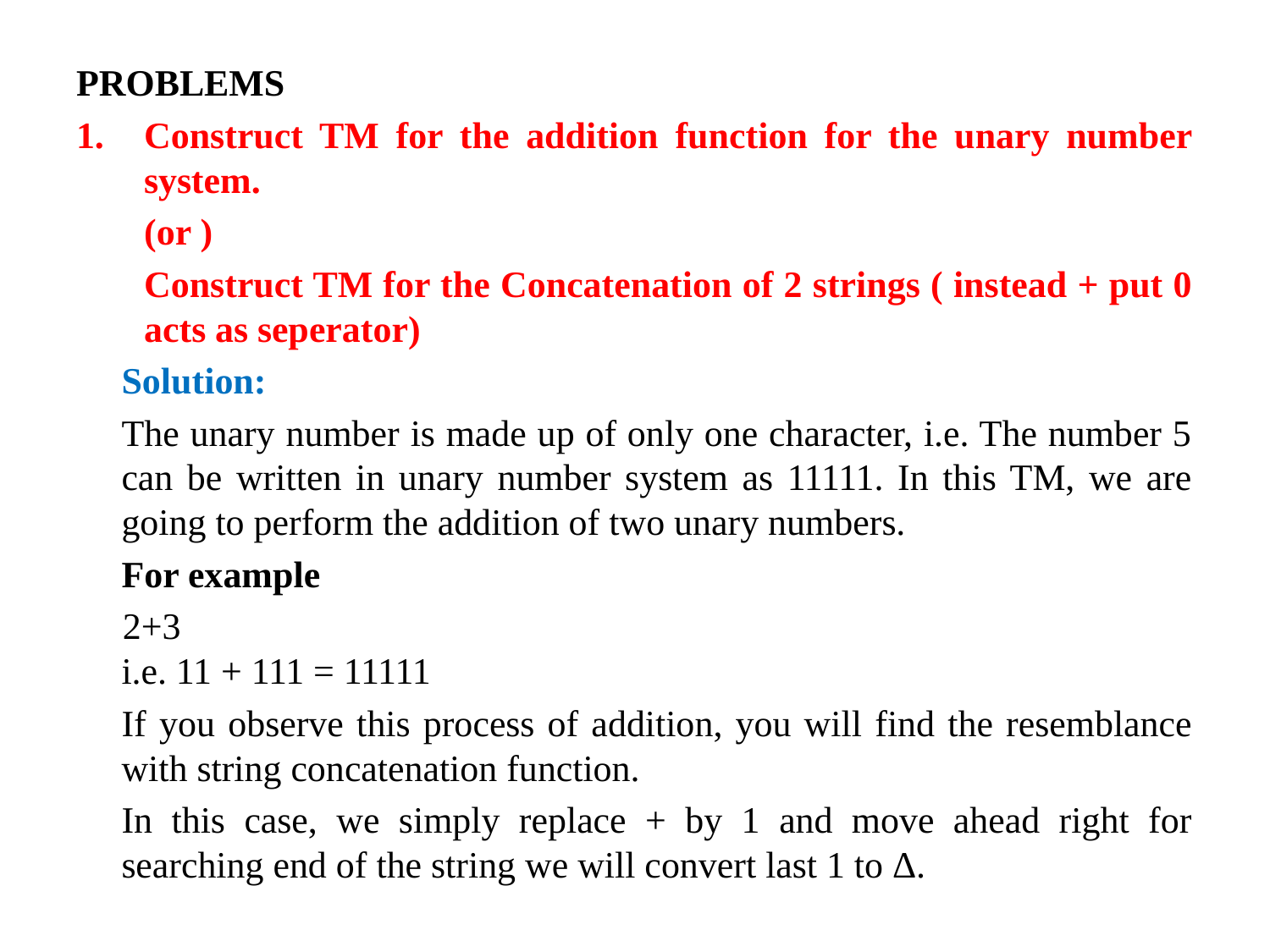

PROBLEMS
Construct TM for the addition function for the unary number system.
				(or )
	Construct TM for the Concatenation of 2 strings ( instead + put 0 acts as seperator)
	Solution:
	The unary number is made up of only one character, i.e. The number 5 can be written in unary number system as 11111. In this TM, we are going to perform the addition of two unary numbers.
	For example
     2+3
i.e. 11 + 111 = 11111
	If you observe this process of addition, you will find the resemblance with string concatenation function.
	In this case, we simply replace + by 1 and move ahead right for searching end of the string we will convert last 1 to Δ.